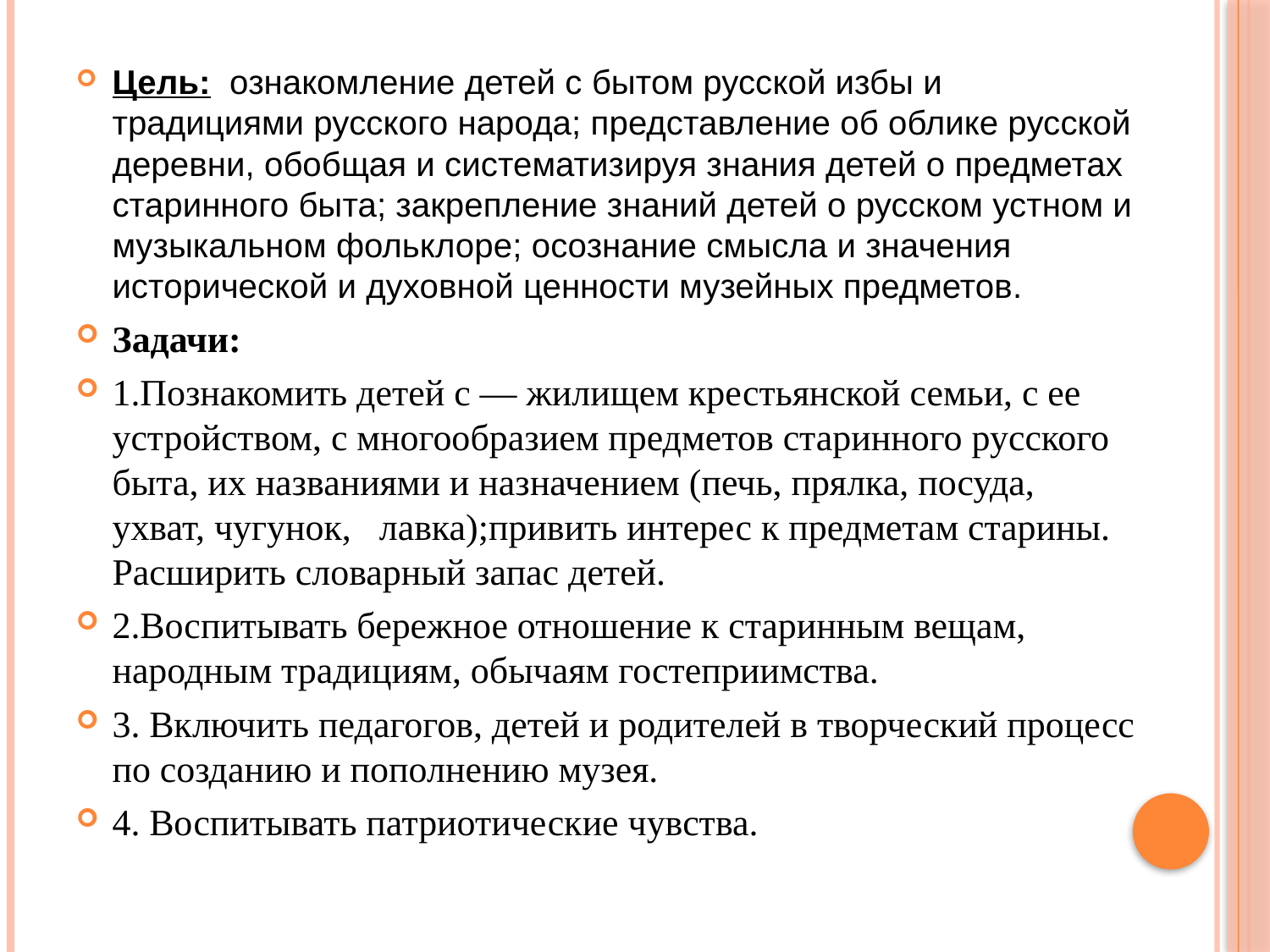

Цель:  ознакомление детей с бытом русской избы и традициями русского народа; представление об облике русской деревни, обобщая и систематизируя знания детей о предметах старинного быта; закрепление знаний детей о русском устном и музыкальном фольклоре; осознание смысла и значения исторической и духовной ценности музейных предметов.
Задачи:
1.Познакомить детей с — жилищем крестьянской семьи, с ее устройством, с многообразием предметов старинного русского быта, их названиями и назначением (печь, прялка, посуда,  ухват, чугунок,   лавка);привить интерес к предметам старины. Расширить словарный запас детей.
2.Воспитывать бережное отношение к старинным вещам, народным традициям, обычаям гостеприимства.
3. Включить педагогов, детей и родителей в творческий процесс по созданию и пополнению музея.
4. Воспитывать патриотические чувства.